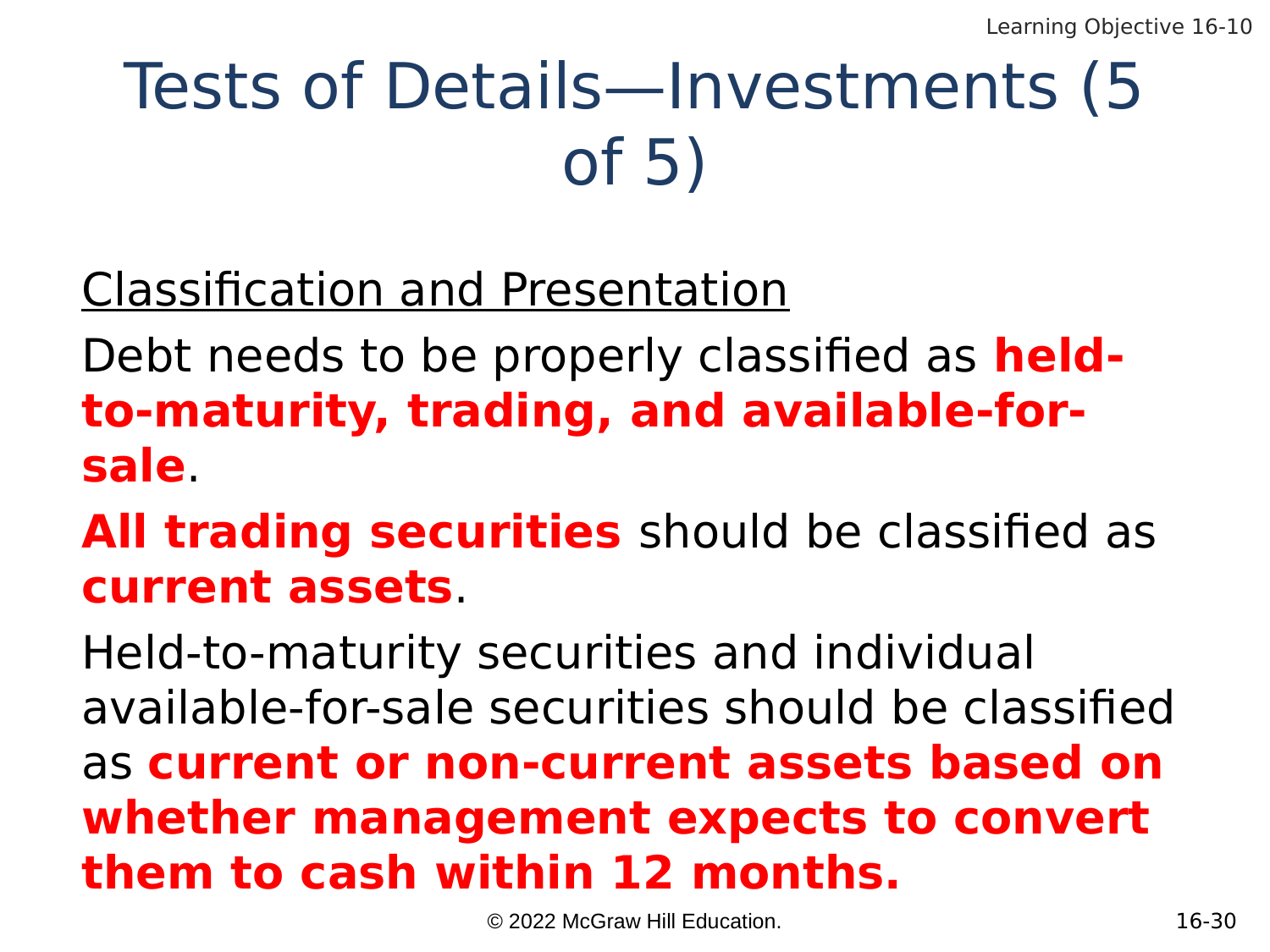

Learning Objective 16-10
# Tests of Details—Investments (5 of 5)
Classification and Presentation
Debt needs to be properly classified as held-to-maturity, trading, and available-for-sale.
All trading securities should be classified as current assets.
Held-to-maturity securities and individual available-for-sale securities should be classified as current or non-current assets based on whether management expects to convert them to cash within 12 months.